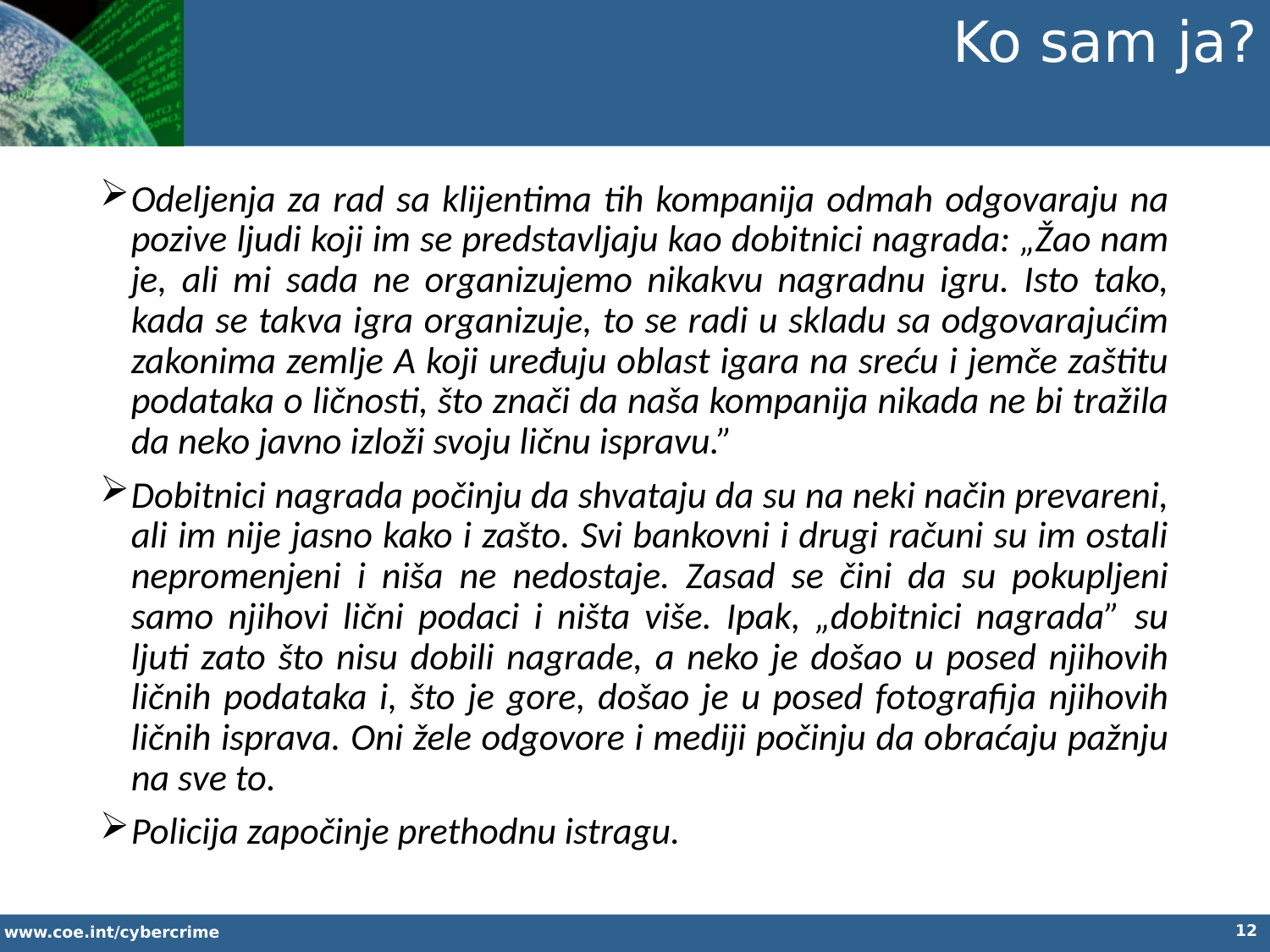

Ko sam ja?

Odeljenja za rad sa klijentima tih kompanija odmah odgovaraju na pozive ljudi koji im se predstavljaju kao dobitnici nagrada: „Žao nam je, ali mi sada ne organizujemo nikakvu nagradnu igru. Isto tako, kada se takva igra organizuje, to se radi u skladu sa odgovarajućim zakonima zemlje A koji uređuju oblast igara na sreću i jemče zaštitu podataka o ličnosti, što znači da naša kompanija nikada ne bi tražila da neko javno izloži svoju ličnu ispravu.”
Dobitnici nagrada počinju da shvataju da su na neki način prevareni, ali im nije jasno kako i zašto. Svi bankovni i drugi računi su im ostali nepromenjeni i niša ne nedostaje. Zasad se čini da su pokupljeni samo njihovi lični podaci i ništa više. Ipak, „dobitnici nagrada” su ljuti zato što nisu dobili nagrade, a neko je došao u posed njihovih ličnih podataka i, što je gore, došao je u posed fotografija njihovih ličnih isprava. Oni žele odgovore i mediji počinju da obraćaju pažnju na sve to.
Policija započinje prethodnu istragu.
12